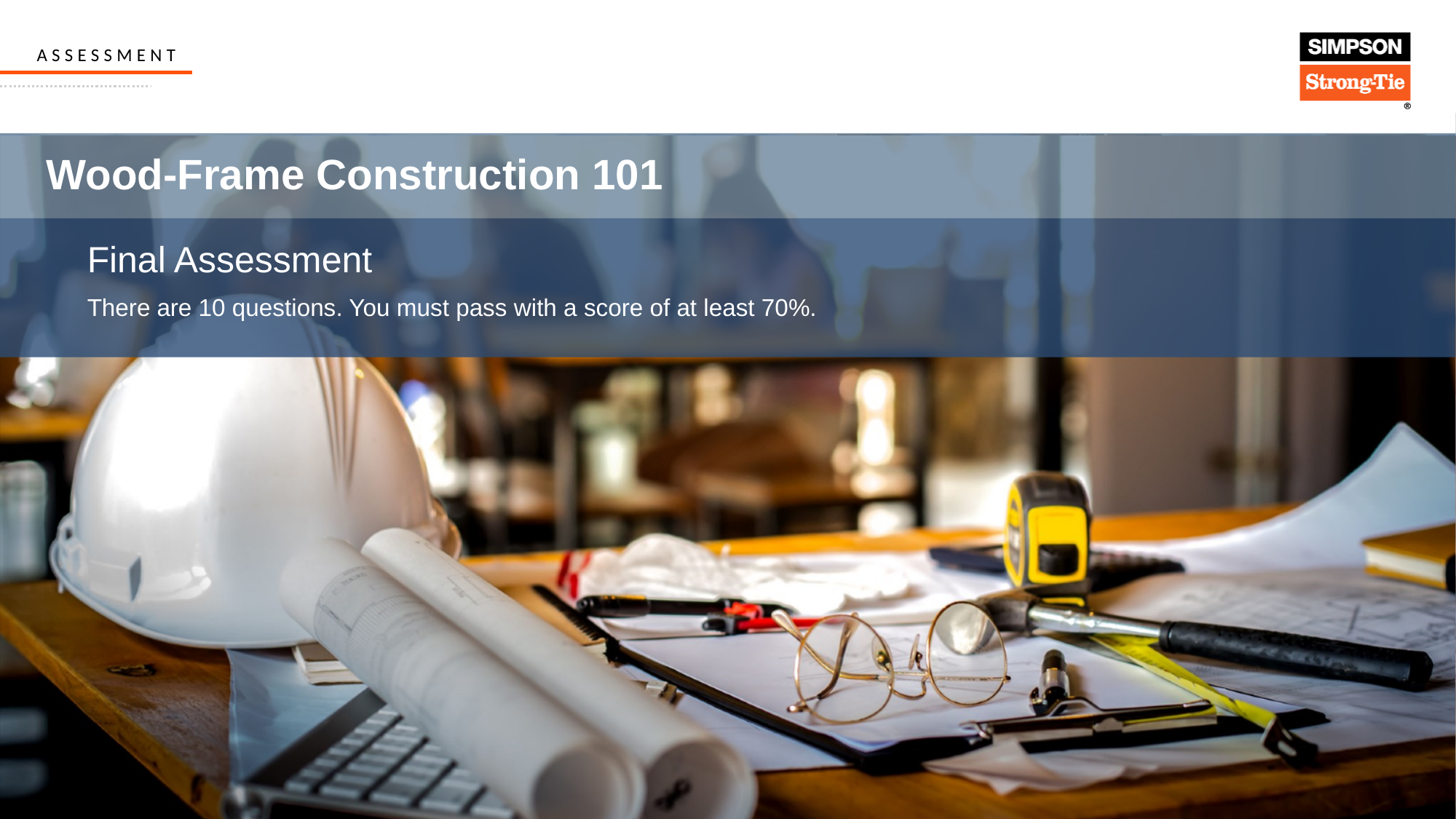

ASSESSMENT
   Wood-Frame Construction 101

Final Assessment
There are 10 questions. You must pass with a score of at least 70%.